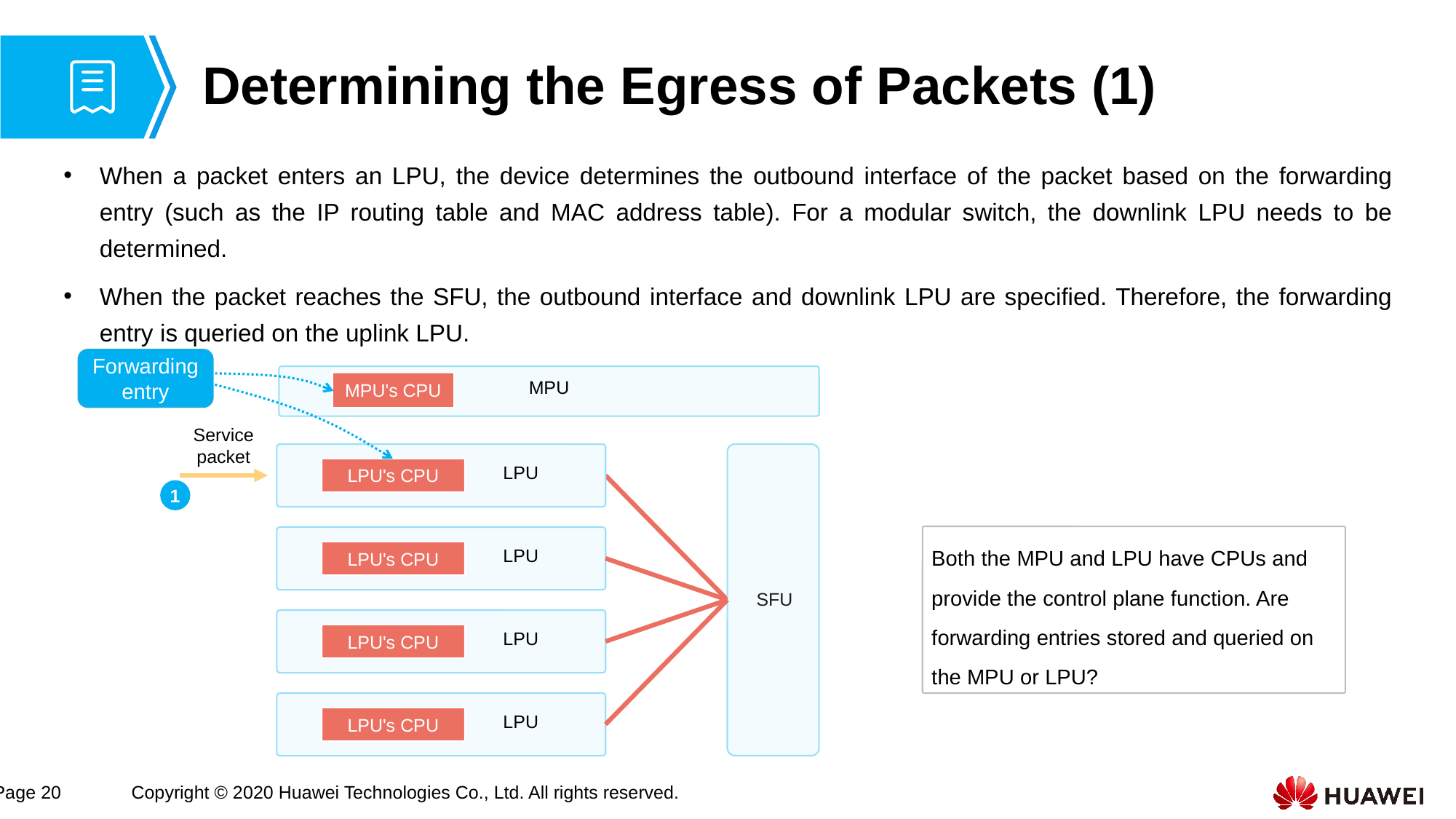

# Determining the Egress of Packets (1)
When a packet enters an LPU, the device determines the outbound interface of the packet based on the forwarding entry (such as the IP routing table and MAC address table). For a modular switch, the downlink LPU needs to be determined.
When the packet reaches the SFU, the outbound interface and downlink LPU are specified. Therefore, the forwarding entry is queried on the uplink LPU.

Forwarding entry

MPU
MPU's CPU

Service packet

SFU
LPU
LPU's CPU
1
Both the MPU and LPU have CPUs and provide the control plane function. Are forwarding entries stored and queried on the MPU or LPU?

LPU
LPU's CPU

LPU
LPU's CPU

LPU
LPU's CPU